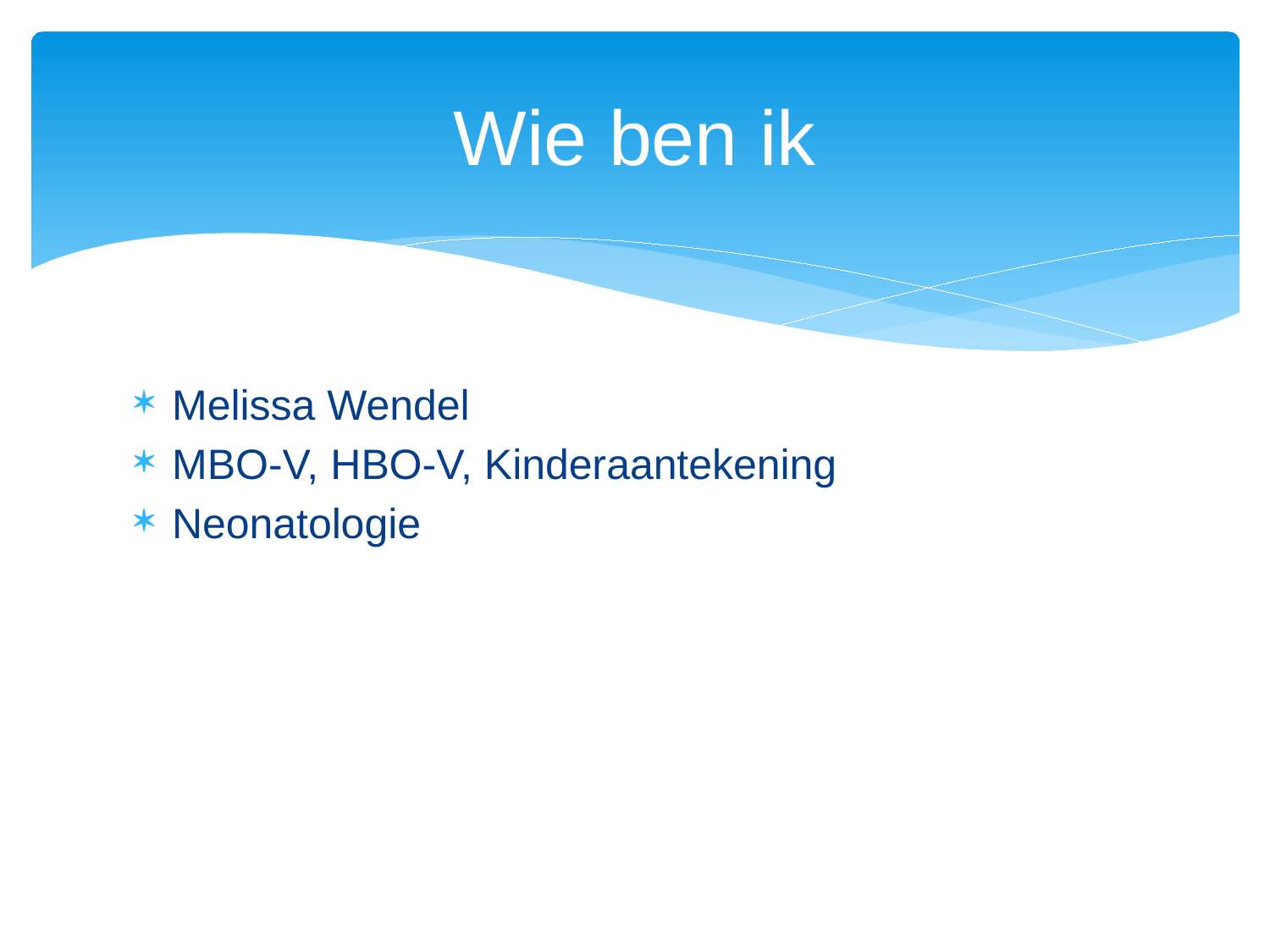

# Wie ben ik
Melissa Wendel
MBO-V, HBO-V, Kinderaantekening
Neonatologie